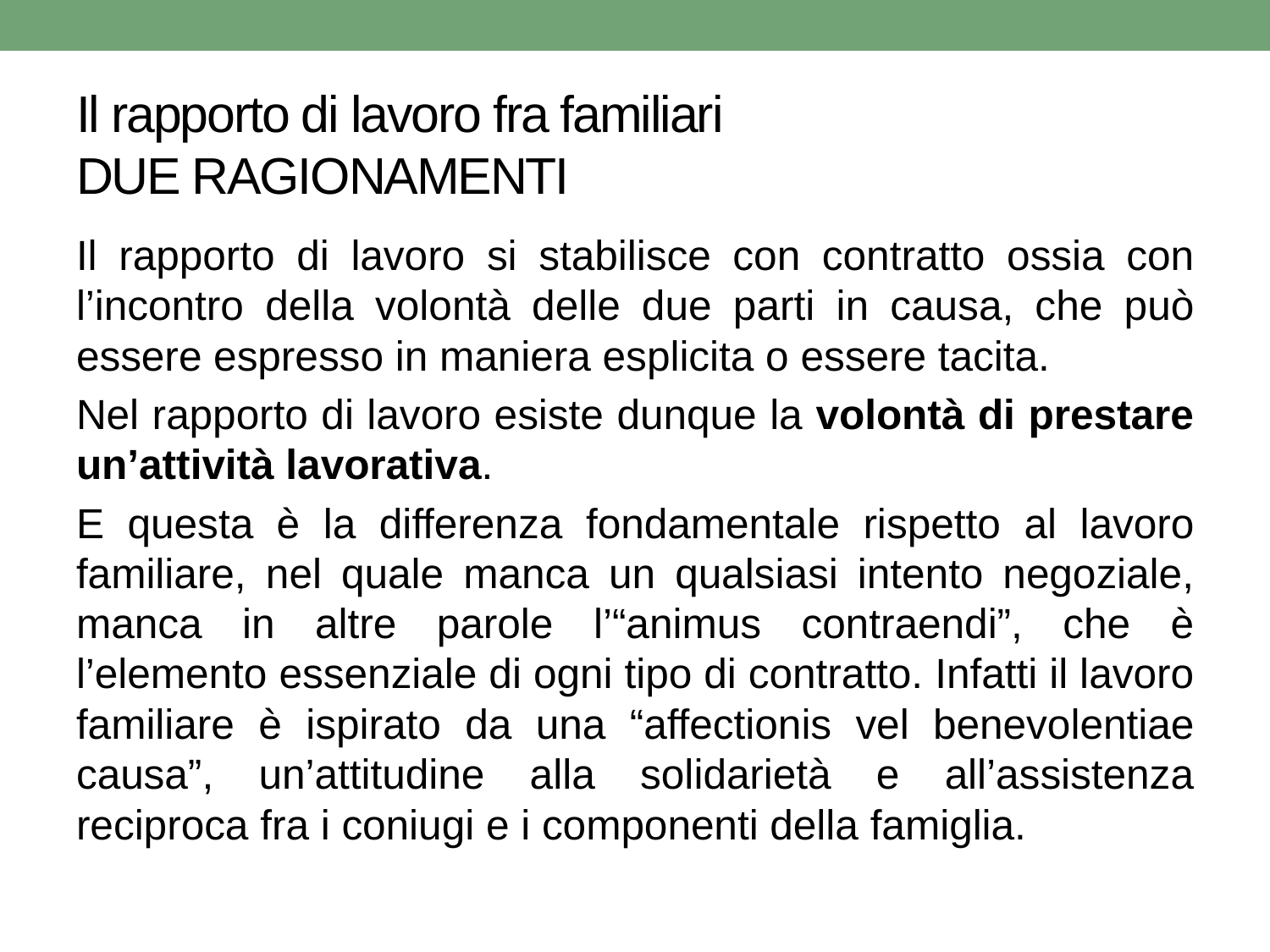

# Il rapporto di lavoro fra familiari DUE RAGIONAMENTI
Il rapporto di lavoro si stabilisce con contratto ossia con l’incontro della volontà delle due parti in causa, che può essere espresso in maniera esplicita o essere tacita.
Nel rapporto di lavoro esiste dunque la volontà di prestare un’attività lavorativa.
E questa è la differenza fondamentale rispetto al lavoro familiare, nel quale manca un qualsiasi intento negoziale, manca in altre parole l’“animus contraendi”, che è l’elemento essenziale di ogni tipo di contratto. Infatti il lavoro familiare è ispirato da una “affectionis vel benevolentiae causa”, un’attitudine alla solidarietà e all’assistenza reciproca fra i coniugi e i componenti della famiglia.